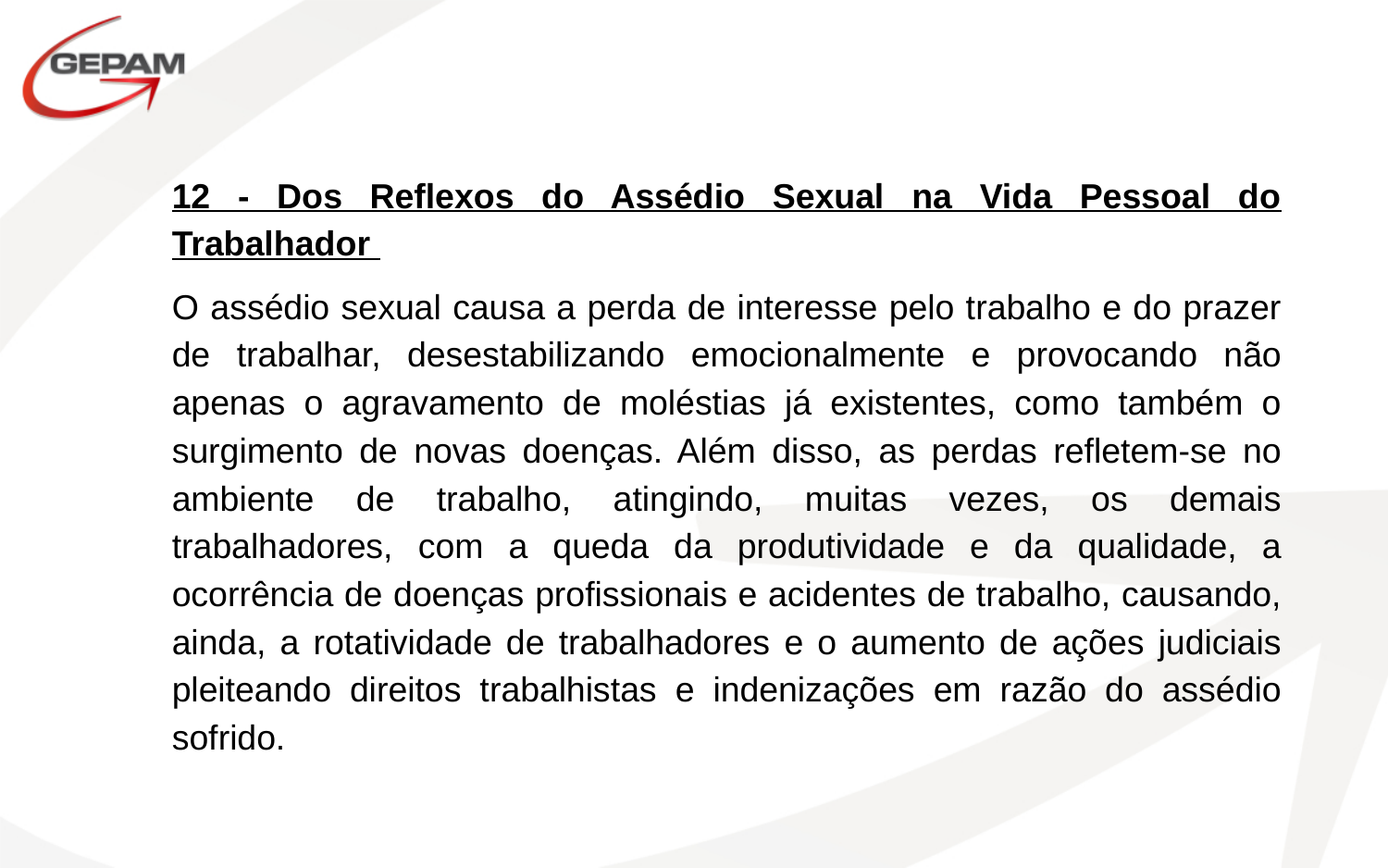

12 - Dos Reflexos do Assédio Sexual na Vida Pessoal do Trabalhador
O assédio sexual causa a perda de interesse pelo trabalho e do prazer de trabalhar, desestabilizando emocionalmente e provocando não apenas o agravamento de moléstias já existentes, como também o surgimento de novas doenças. Além disso, as perdas refletem-se no ambiente de trabalho, atingindo, muitas vezes, os demais trabalhadores, com a queda da produtividade e da qualidade, a ocorrência de doenças profissionais e acidentes de trabalho, causando, ainda, a rotatividade de trabalhadores e o aumento de ações judiciais pleiteando direitos trabalhistas e indenizações em razão do assédio sofrido.